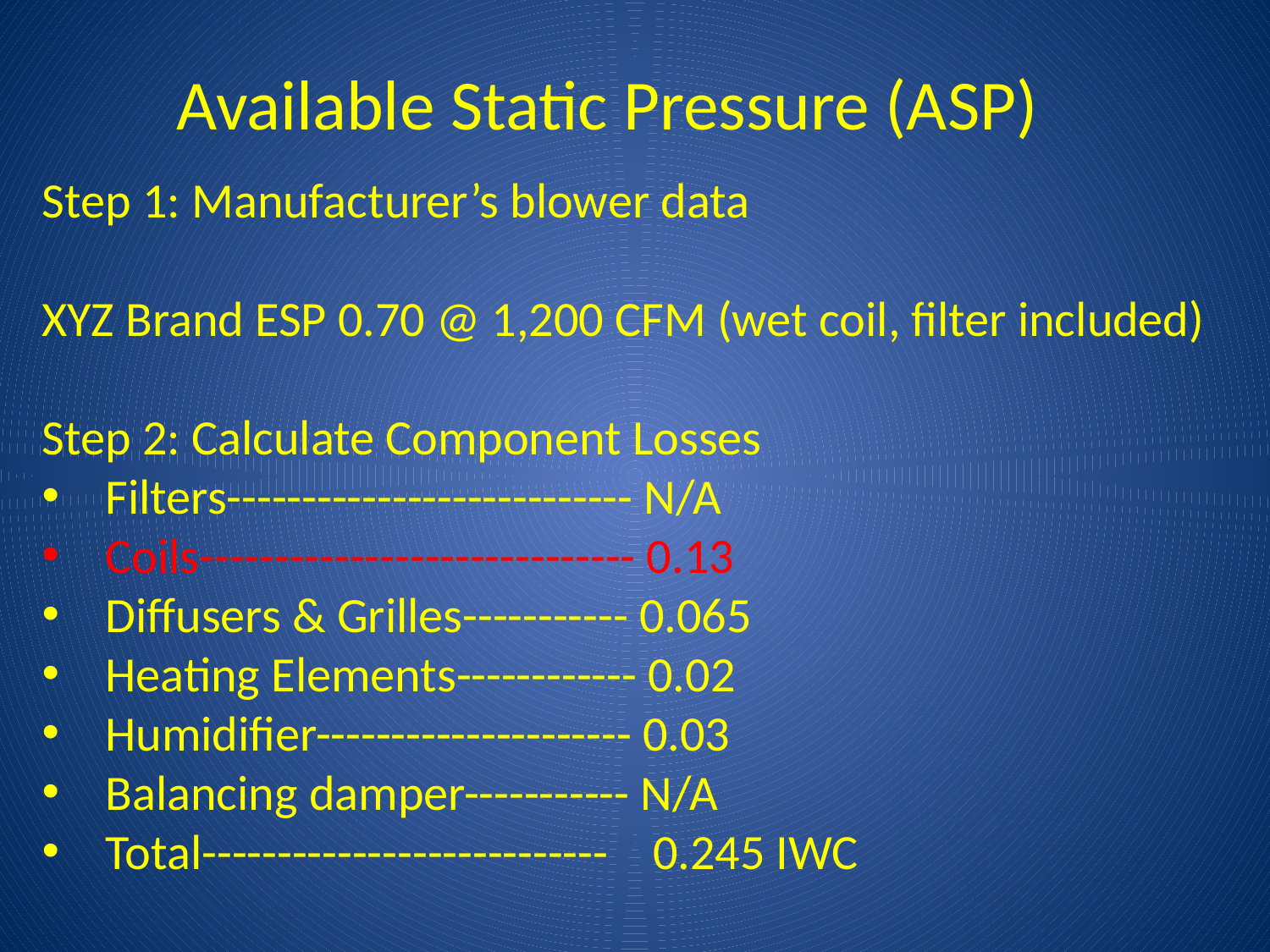

Available Static Pressure (ASP)
Step 1: Manufacturer’s blower data

XYZ Brand ESP 0.70 @ 1,200 CFM (wet coil, filter included)

Step 2: Calculate Component Losses
Filters--------------------------- N/A
Coils----------------------------- 0.13
Diffusers & Grilles----------- 0.065
Heating Elements------------ 0.02
Humidifier--------------------- 0.03
Balancing damper----------- N/A
Total---------------------------    0.245 IWC